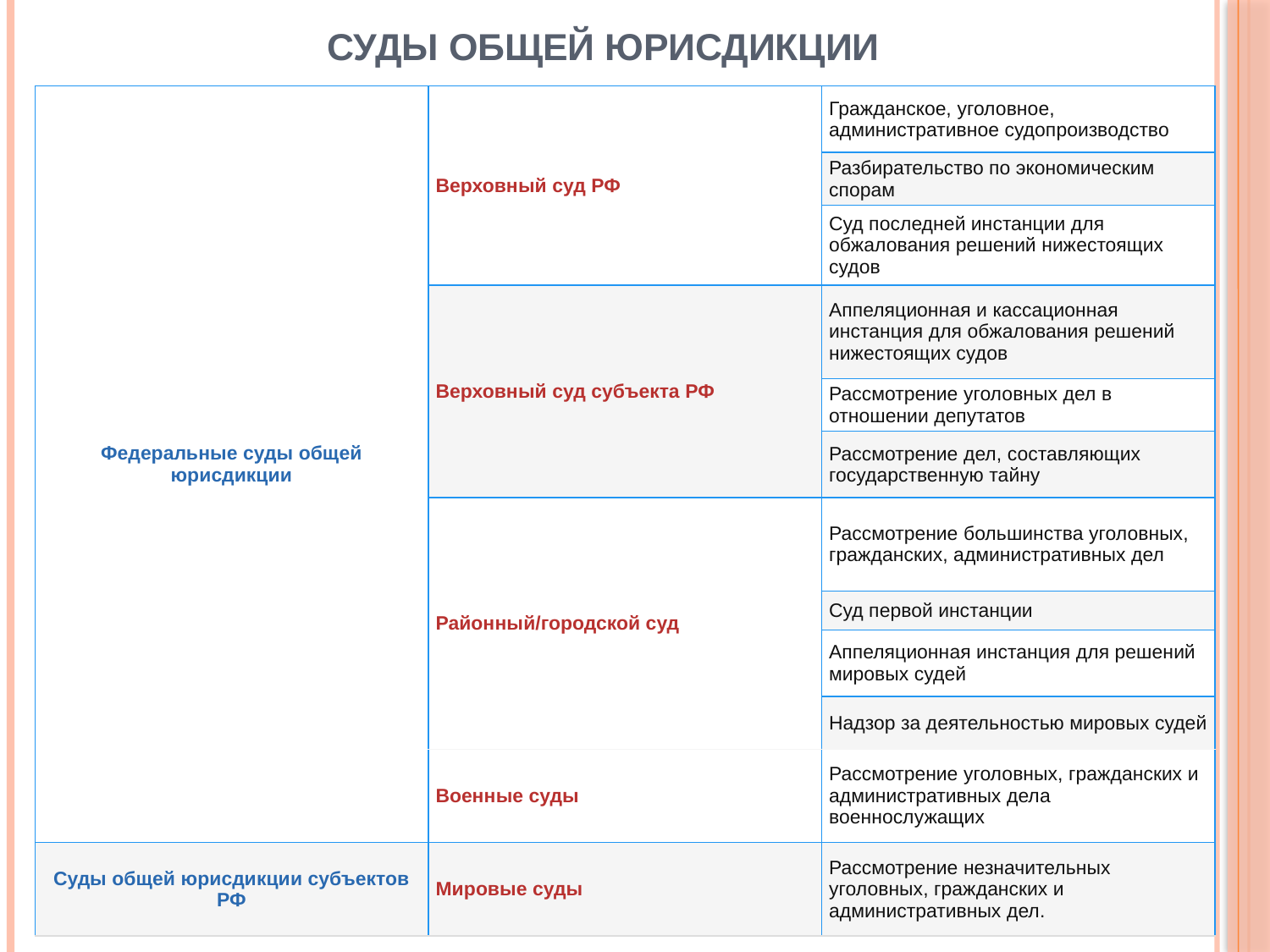

# Суды общей юрисдикции
| Федеральные суды общей юрисдикции | Верховный суд РФ | Гражданское, уголовное, административное судопроизводство |
| --- | --- | --- |
|  |  | Разбирательство по экономическим спорам |
|  |  | Суд последней инстанции для обжалования решений нижестоящих судов |
|  | Верховный суд субъекта РФ | Аппеляционная и кассационная инстанция для обжалования решений нижестоящих судов |
|  |  | Рассмотрение уголовных дел в отношении депутатов |
|  |  | Рассмотрение дел, составляющих государственную тайну |
|  | Районный/городской суд | Рассмотрение большинства уголовных, гражданских, административных дел |
|  |  | Суд первой инстанции |
|  |  | Аппеляционная инстанция для решений мировых судей |
|  |  | Надзор за деятельностью мировых судей |
|  | Военные суды | Рассмотрение уголовных, гражданских и административных дела военнослужащих |
| Суды общей юрисдикции субъектов РФ | Мировые суды | Рассмотрение незначительных уголовных, гражданских и административных дел. |